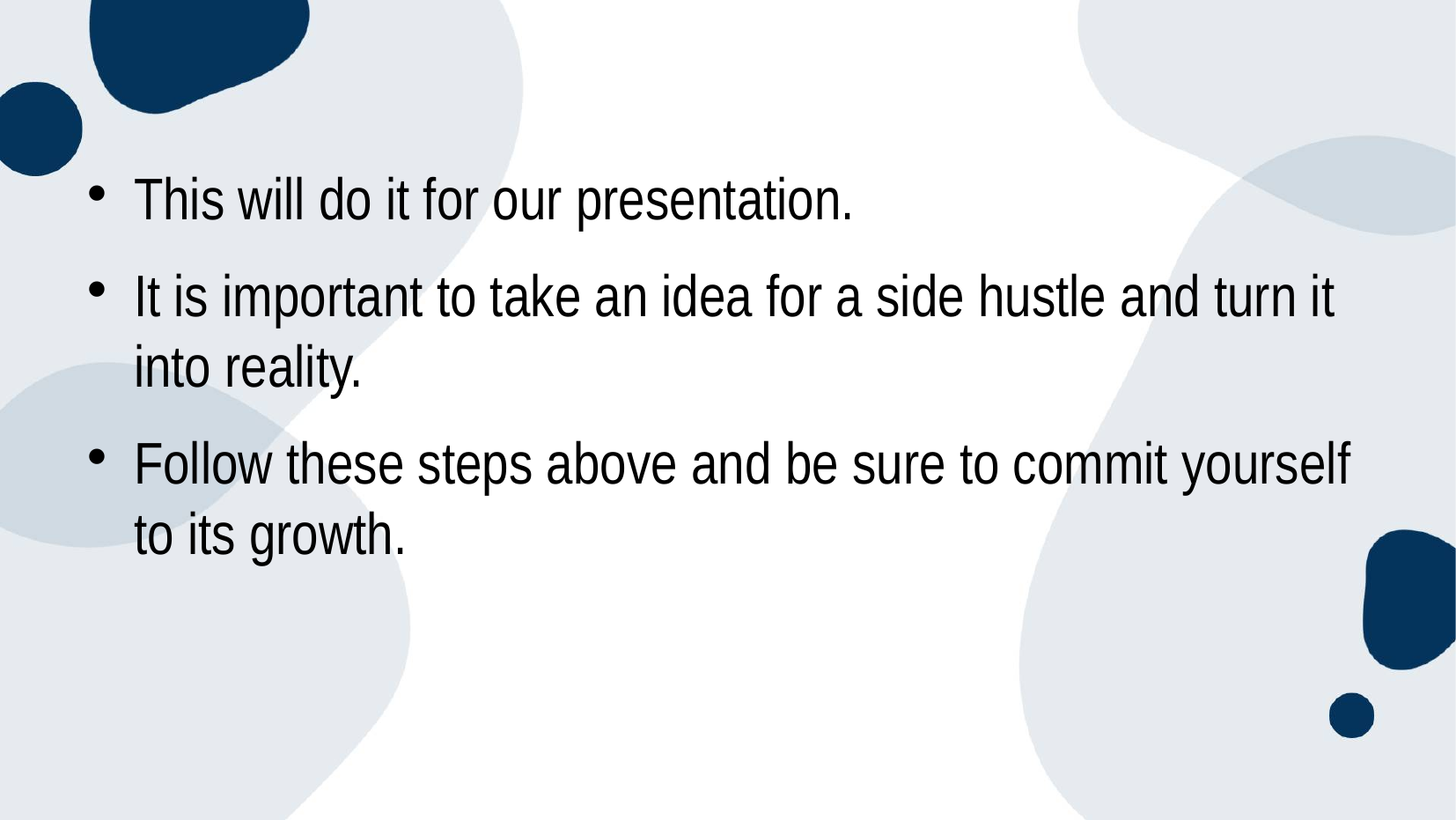

#
This will do it for our presentation.
It is important to take an idea for a side hustle and turn it into reality.
Follow these steps above and be sure to commit yourself to its growth.